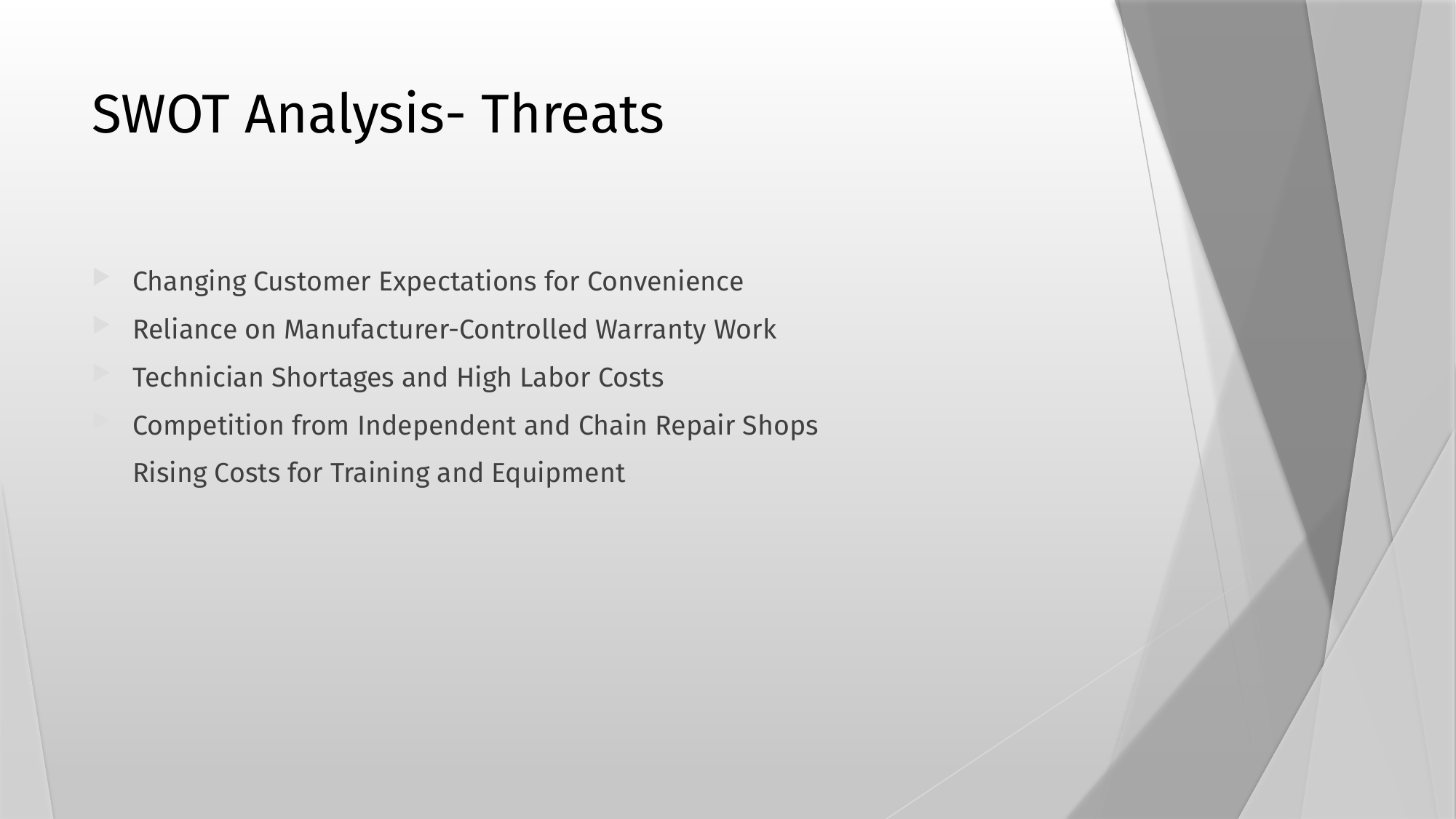

# SWOT Analysis- Threats
Changing Customer Expectations for Convenience
Reliance on Manufacturer-Controlled Warranty Work
Technician Shortages and High Labor Costs
Competition from Independent and Chain Repair Shops
Rising Costs for Training and Equipment